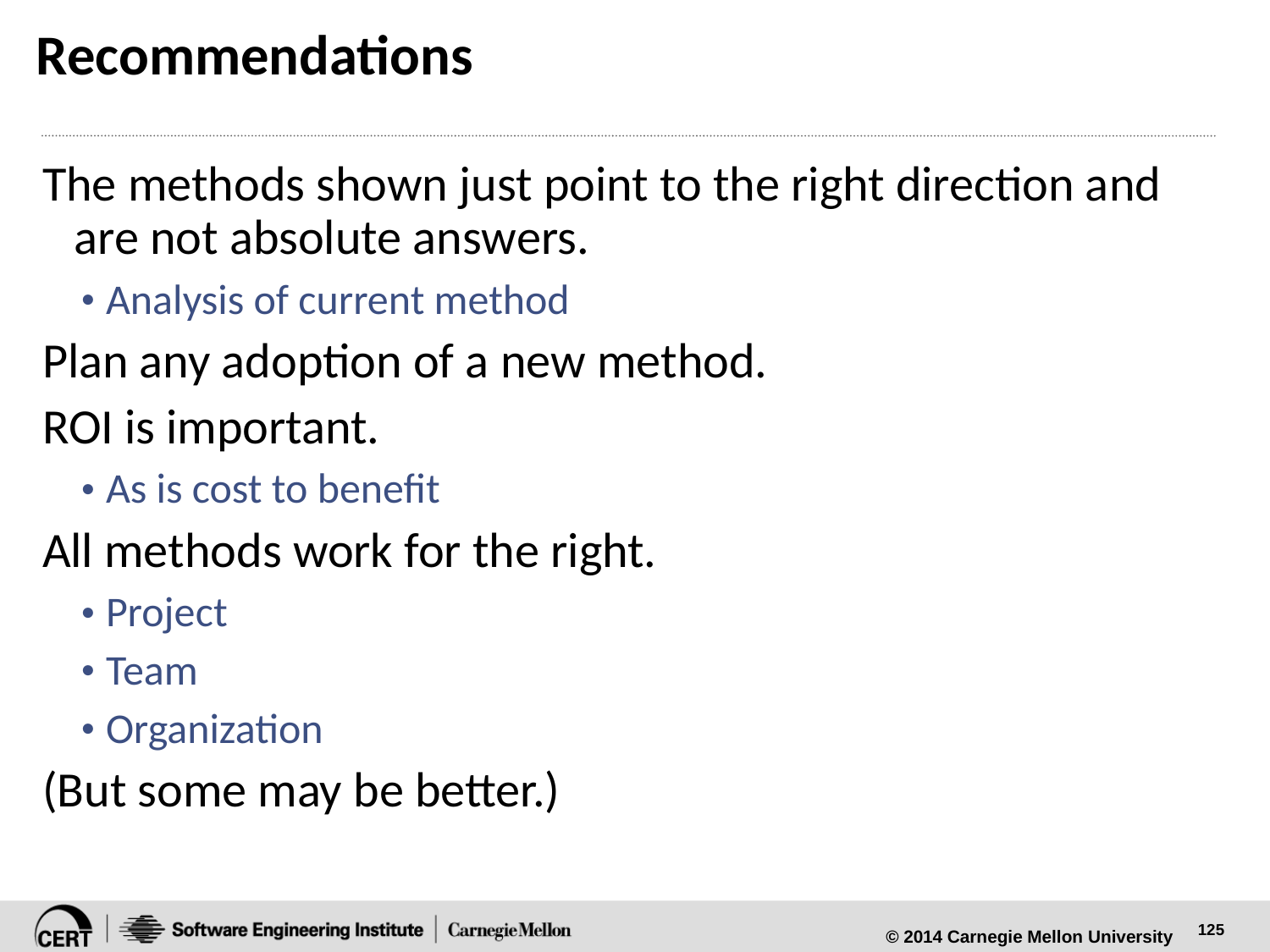

# Recommendations
The methods shown just point to the right direction and are not absolute answers.
Analysis of current method
Plan any adoption of a new method.
ROI is important.
As is cost to benefit
All methods work for the right.
Project
Team
Organization
(But some may be better.)